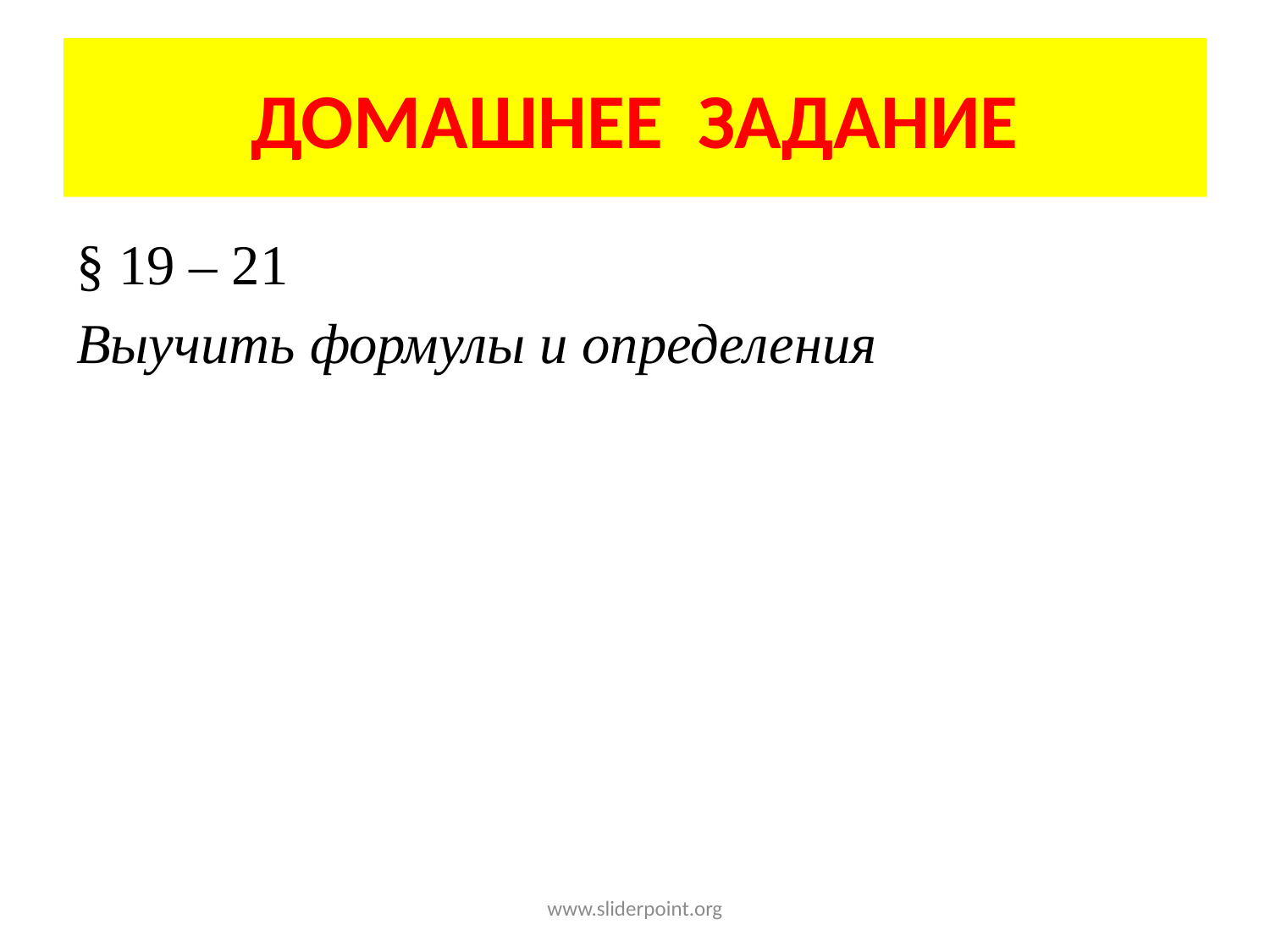

# ДОМАШНЕЕ  ЗАДАНИЕ
§ 19 – 21
Выучить формулы и определения
www.sliderpoint.org